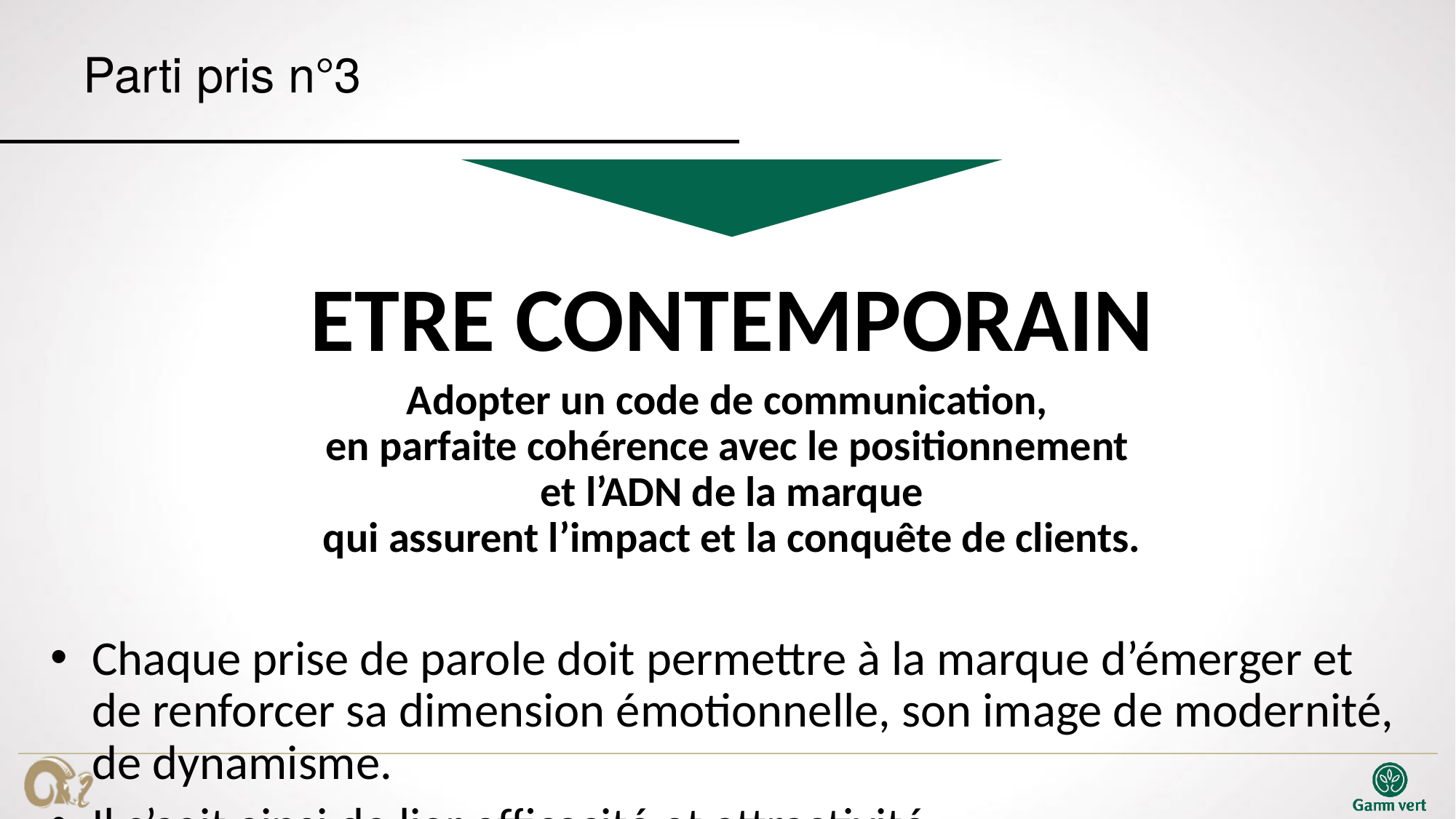

# Parti pris n°3

ETRE CONTEMPORAIN
Adopter un code de communication,
en parfaite cohérence avec le positionnement
et l’ADN de la marque
qui assurent l’impact et la conquête de clients.

Chaque prise de parole doit permettre à la marque d’émerger et de renforcer sa dimension émotionnelle, son image de modernité, de dynamisme.
Il s’agit ainsi de lier efficacité et attractivité.